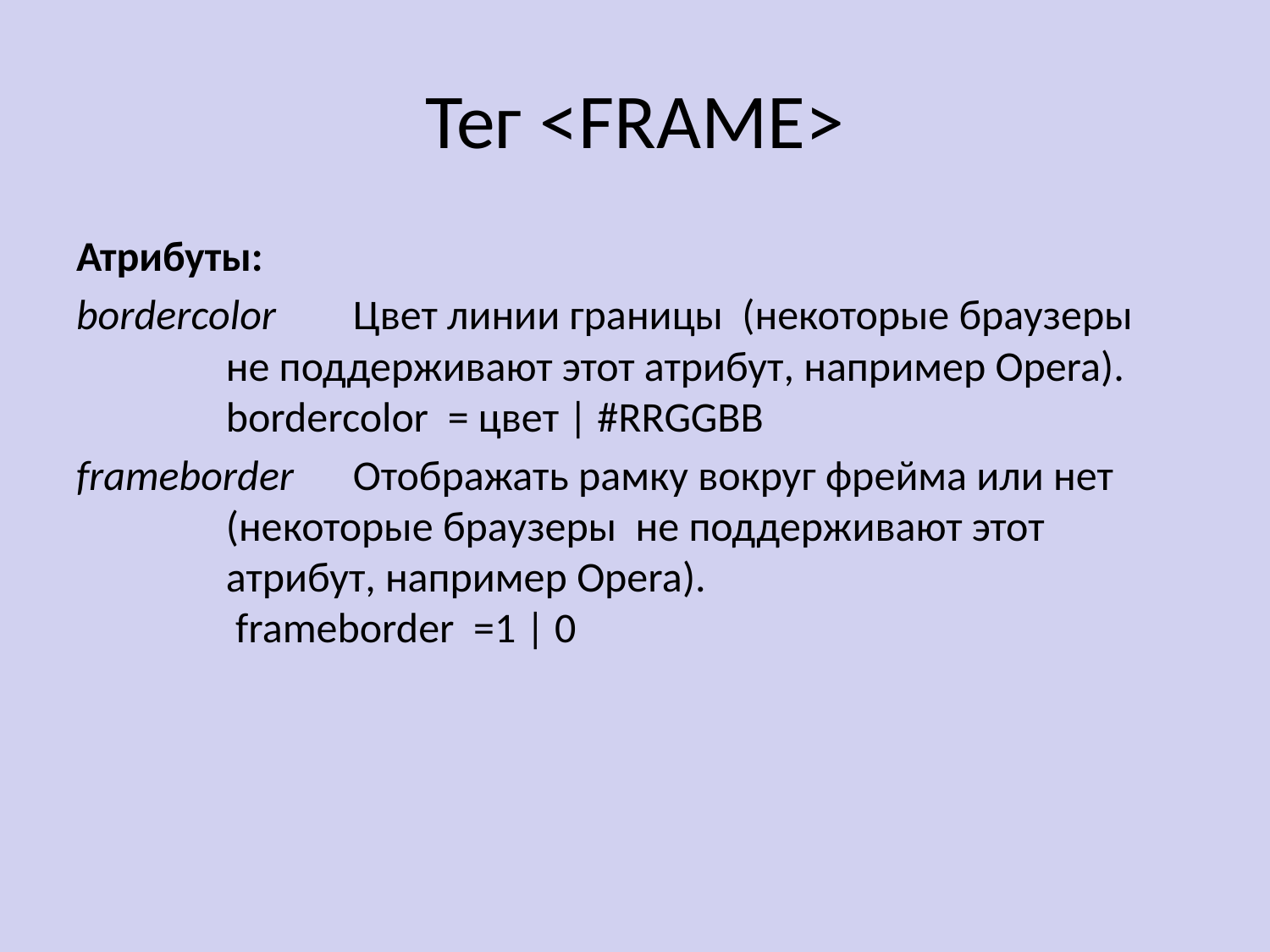

# Тег <FRAME>
Атрибуты:
bordercolor 	Цвет линии границы  (некоторые браузеры  не поддерживают этот атрибут, например Opera).
bordercolor  = цвет | #RRGGBB
frameborder 	Отображать рамку вокруг фрейма или нет (некоторые браузеры  не поддерживают этот атрибут, например Opera).
 frameborder  =1 | 0